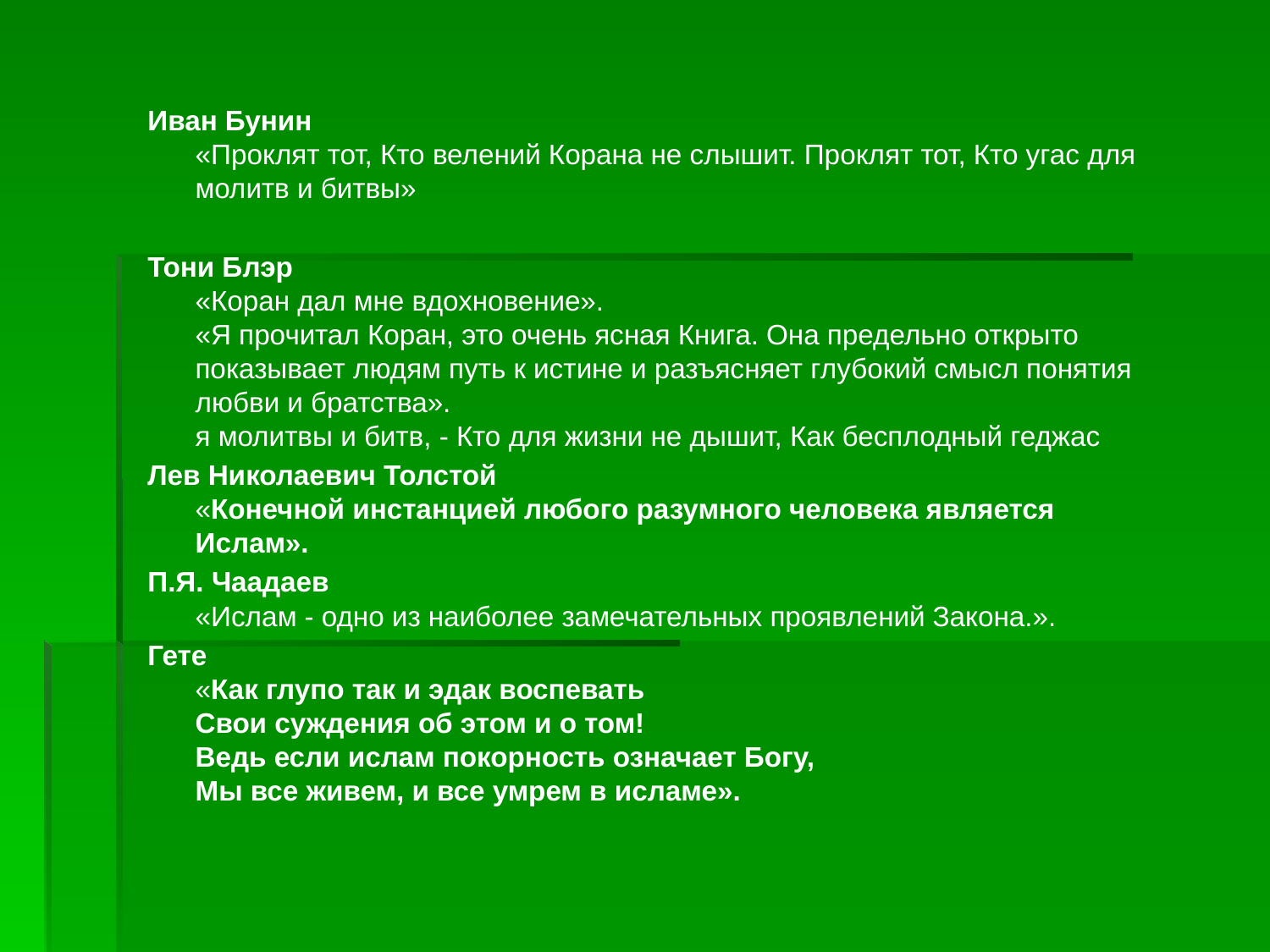

Иван Бунин
«Проклят тот, Кто велений Корана не слышит. Проклят тот, Кто угас для молитв и битвы»

Тони Блэр
«Коран дал мне вдохновение».
«Я прочитал Коран, это очень ясная Книга. Она предельно открыто показывает людям путь к истине и разъясняет глубокий смысл понятия любви и братства».
я молитвы и битв, - Кто для жизни не дышит, Как бесплодный геджас
Лев Николаевич Толстой
«Конечной инстанцией любого разумного человека является Ислам».
П.Я. Чаадаев
«Ислам - одно из наиболее замечательных проявлений Закона.».
Гете
«Как глупо так и эдак воспевать
Свои суждения об этом и о том!
Ведь если ислам покорность означает Богу,
Мы все живем, и все умрем в исламе».